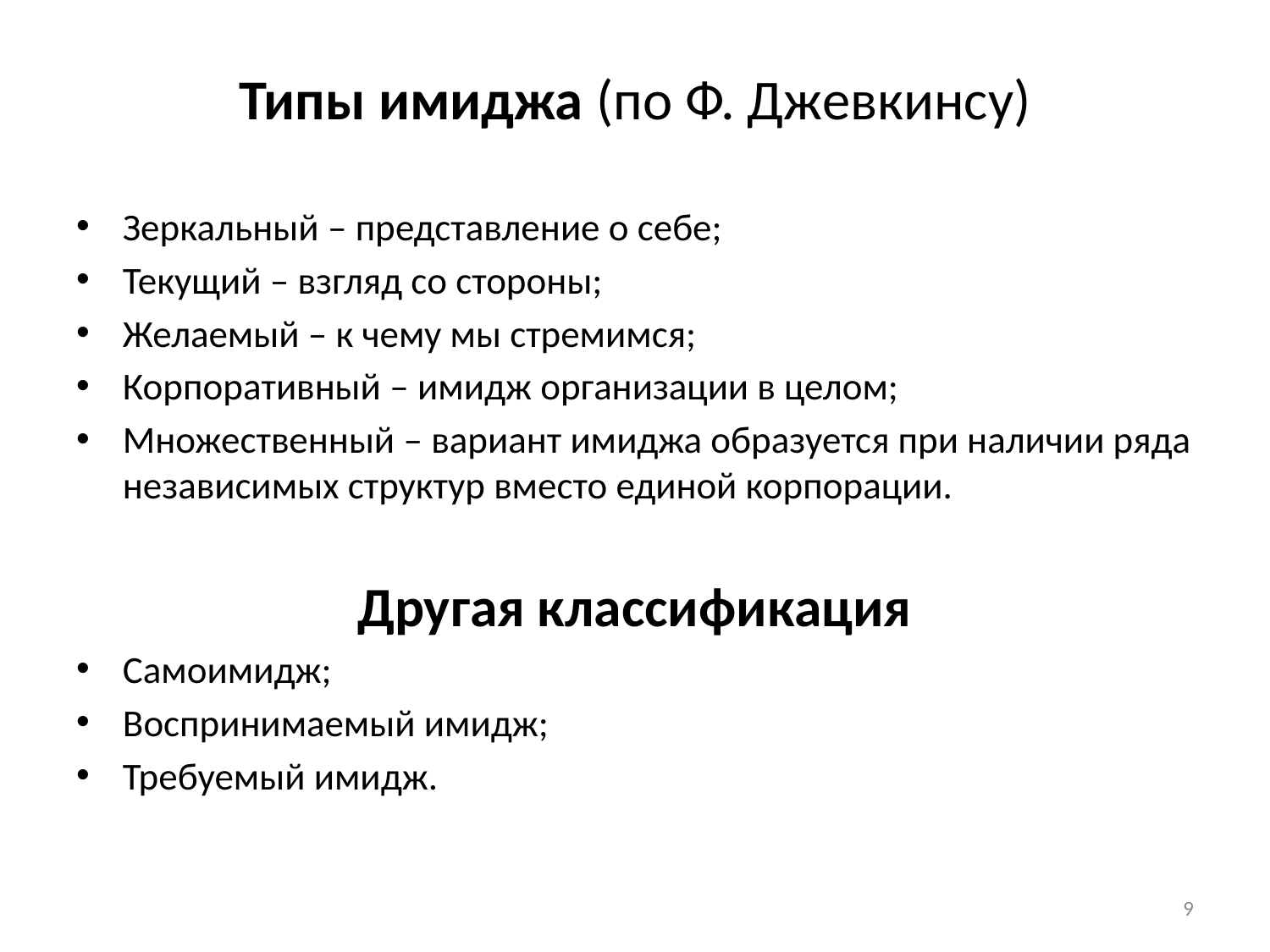

# Типы имиджа (по Ф. Джевкинсу)
Зеркальный – представление о себе;
Текущий – взгляд со стороны;
Желаемый – к чему мы стремимся;
Корпоративный – имидж организации в целом;
Множественный – вариант имиджа образуется при наличии ряда независимых структур вместо единой корпорации.

Другая классификация
Самоимидж;
Воспринимаемый имидж;
Требуемый имидж.

9